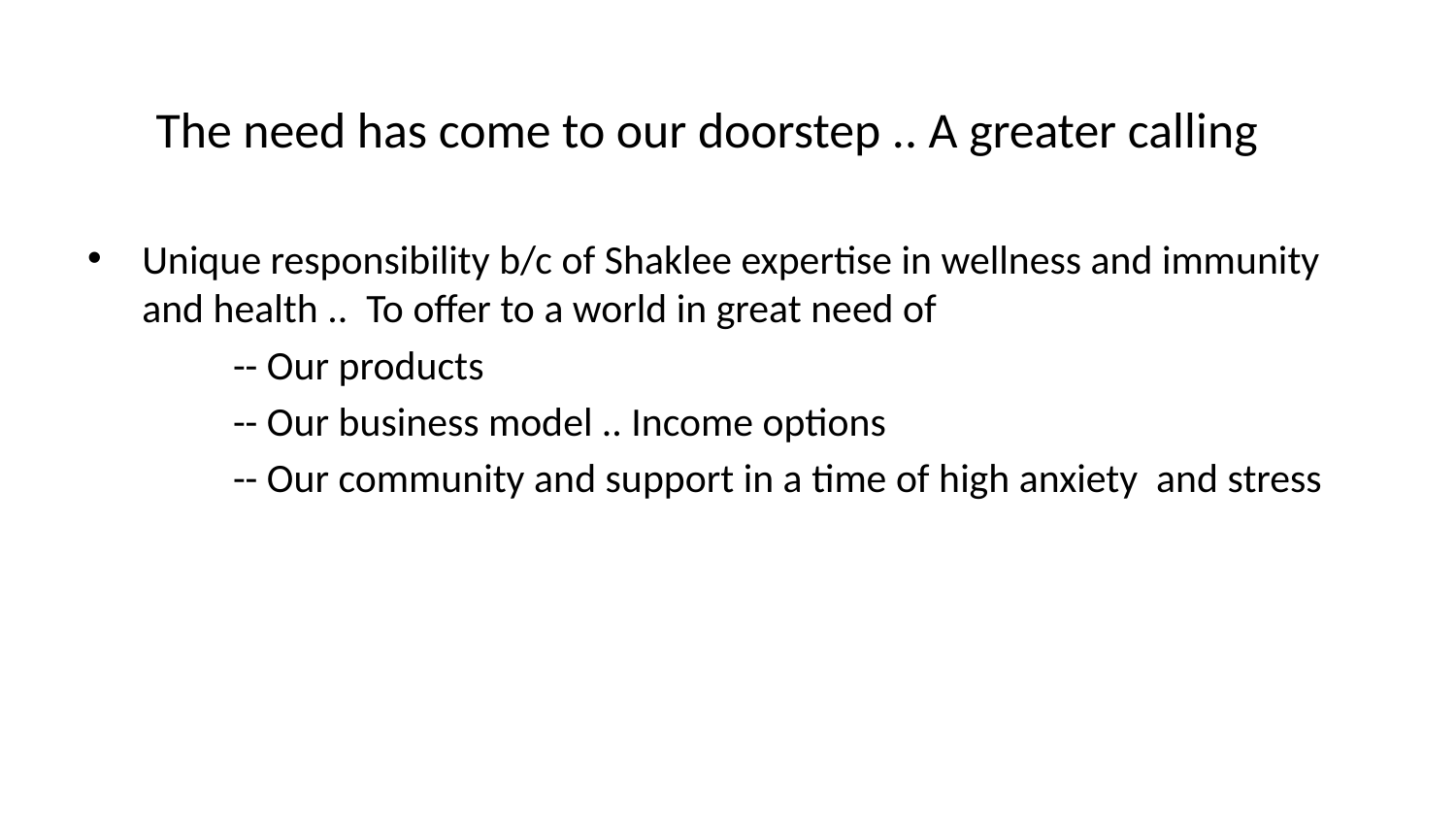

# The need has come to our doorstep .. A greater calling
Unique responsibility b/c of Shaklee expertise in wellness and immunity and health ..  To offer to a world in great need of
	-- Our products
	-- Our business model .. Income options
	-- Our community and support in a time of high anxiety  and stress